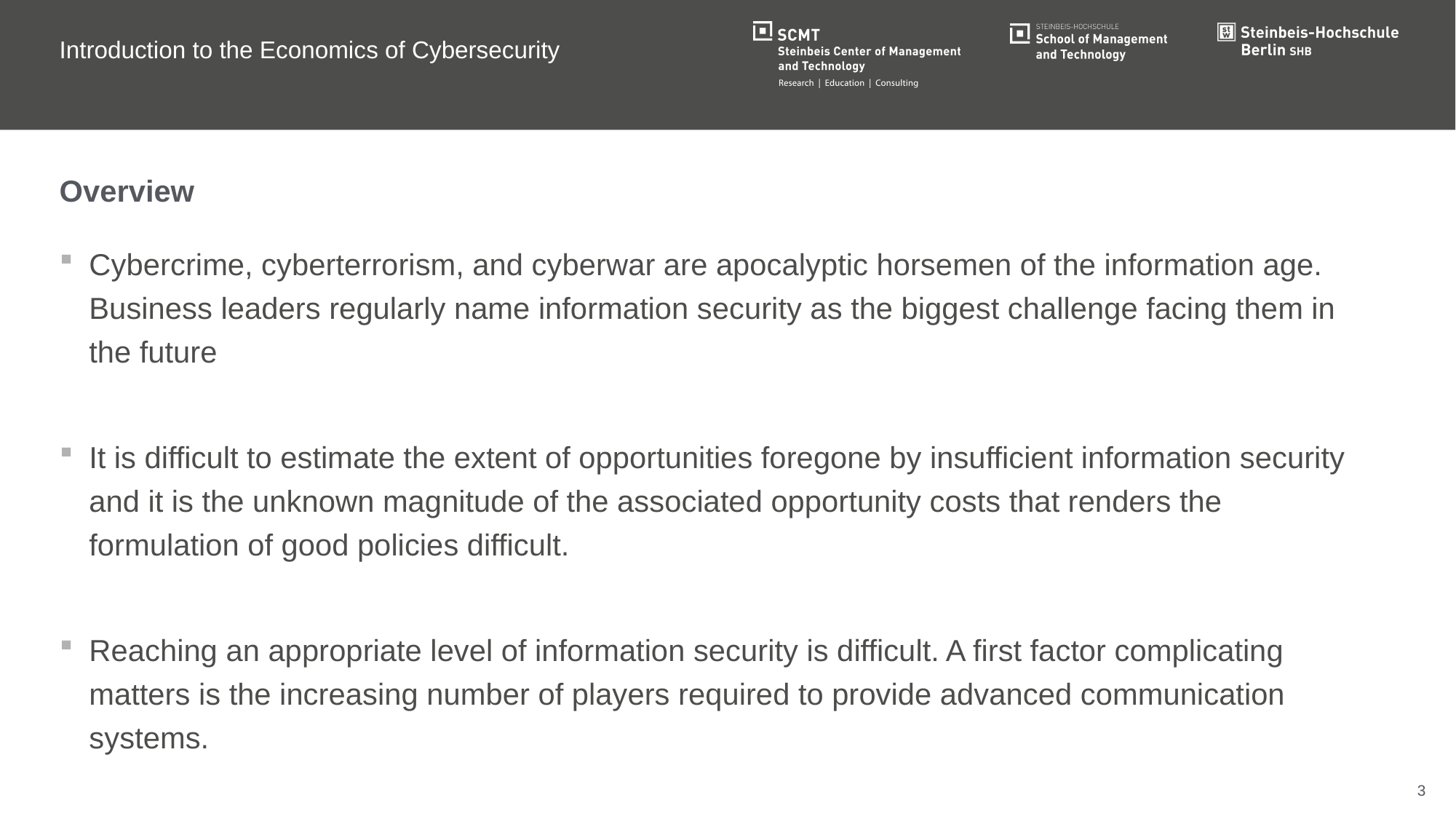

Introduction to the Economics of Cybersecurity

Overview
Cybercrime, cyberterrorism, and cyberwar are apocalyptic horsemen of the information age. Business leaders regularly name information security as the biggest challenge facing them in the future

It is difficult to estimate the extent of opportunities foregone by insufficient information security and it is the unknown magnitude of the associated opportunity costs that renders the formulation of good policies difficult.

Reaching an appropriate level of information security is difficult. A first factor complicating matters is the increasing number of players required to provide advanced communication systems.